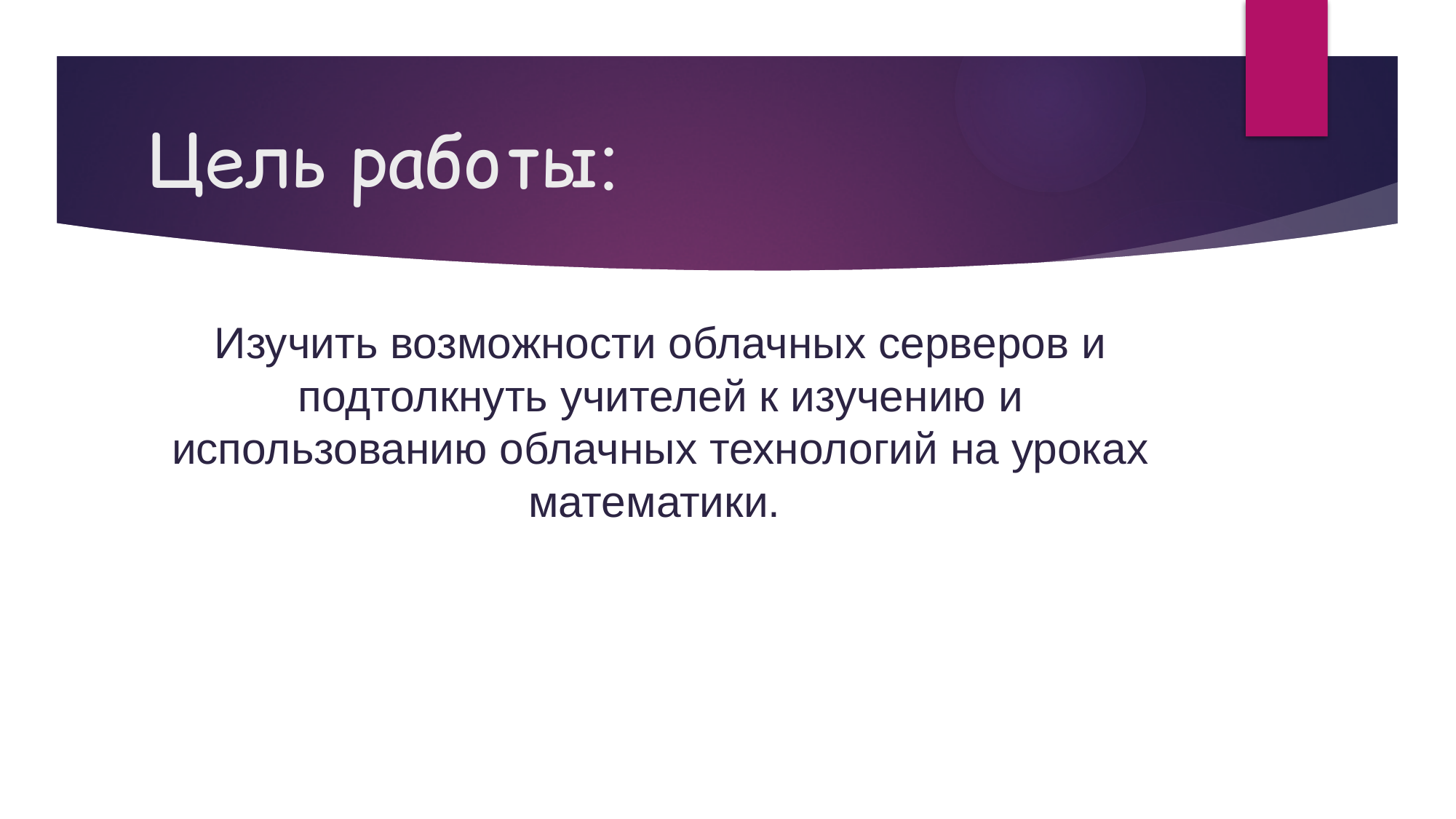

# Цель работы:
Изучить возможности облачных серверов и подтолкнуть учителей к изучению и использованию облачных технологий на уроках математики.